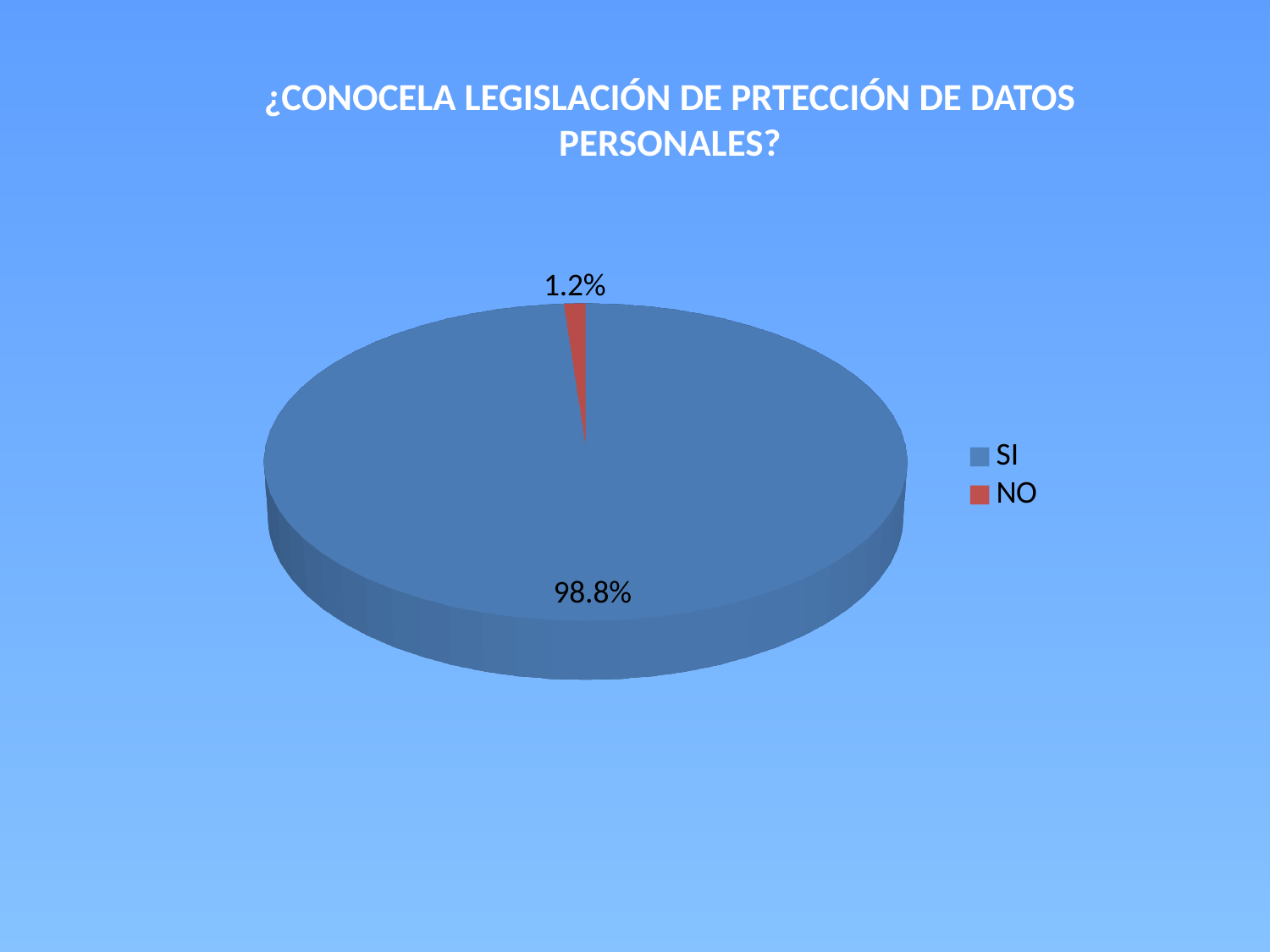

¿CONOCELA LEGISLACIÓN DE PRTECCIÓN DE DATOS PERSONALES?

[unsupported chart]